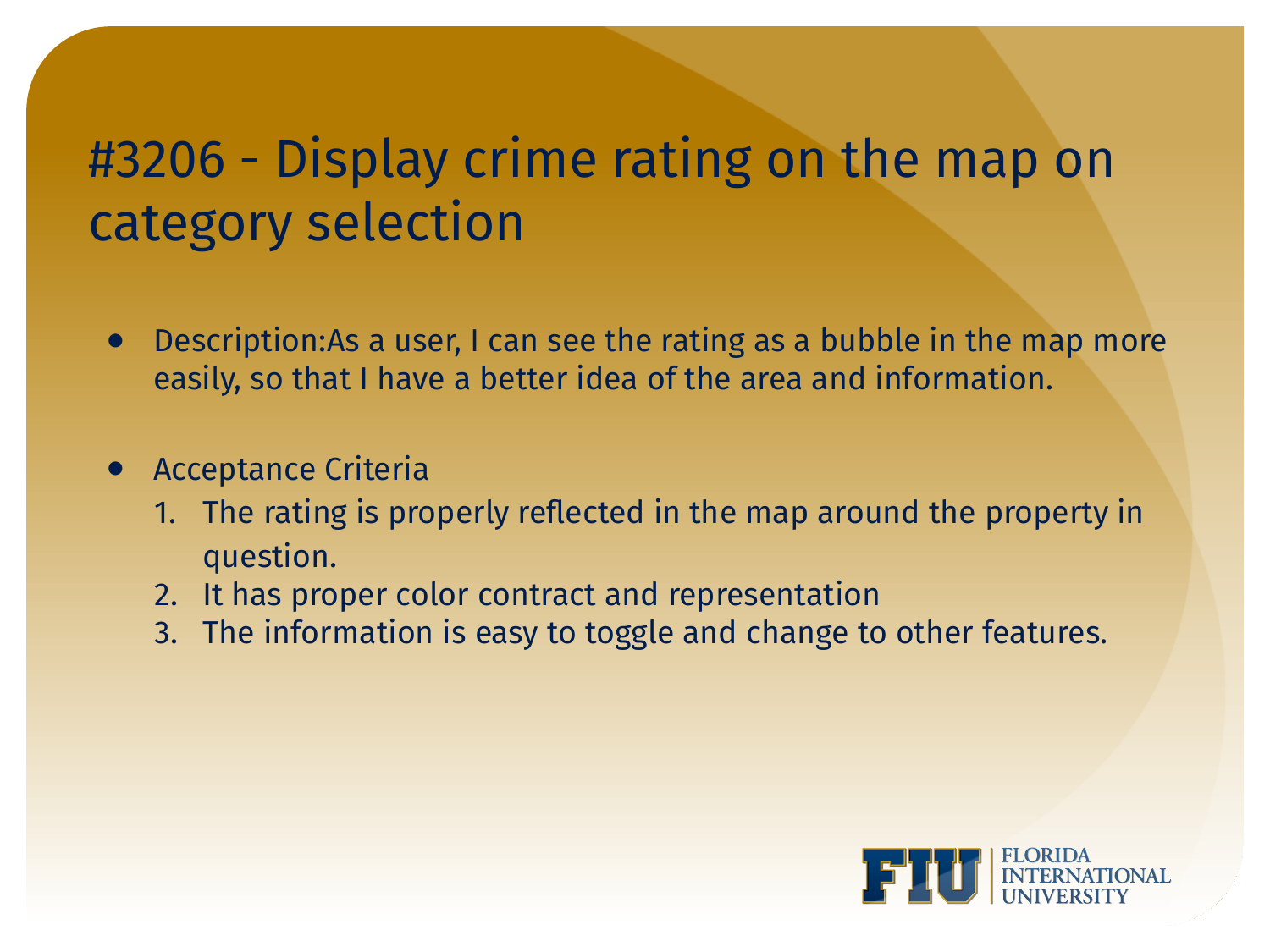

# #3206 - Display crime rating on the map on category selection
Description:As a user, I can see the rating as a bubble in the map more easily, so that I have a better idea of the area and information.

Acceptance Criteria
The rating is properly reflected in the map around the property in question.
It has proper color contract and representation
The information is easy to toggle and change to other features.